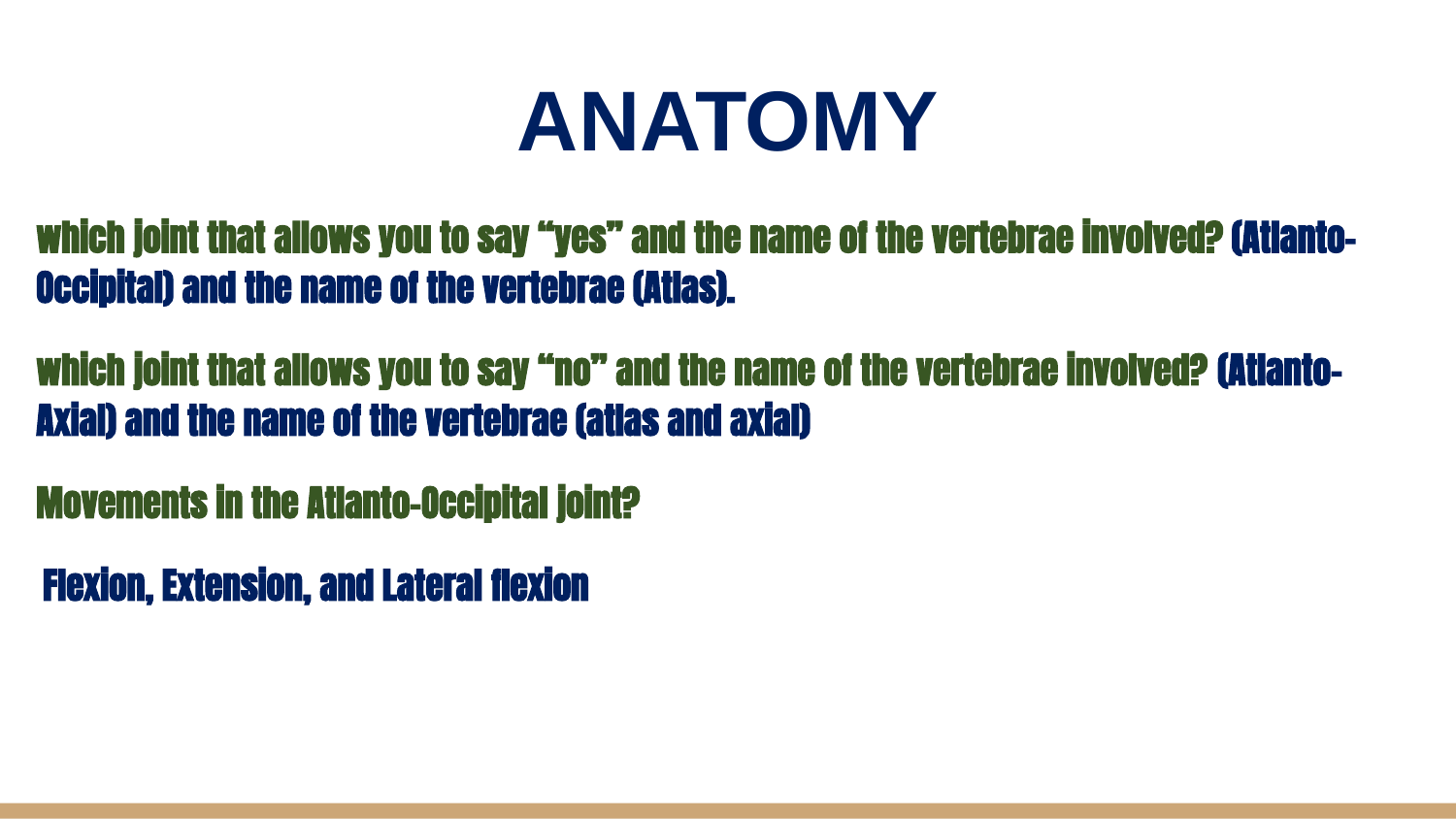

# ANATOMY
which joint that allows you to say “yes” and the name of the vertebrae involved?  (Atlanto-Occipital) and the name of the vertebrae (Atlas).
which joint that allows you to say “no” and the name of the vertebrae involved? (Atlanto-Axial) and the name of the vertebrae (atlas and axial)
Movements in the Atlanto-Occipital joint?
  Flexion, Extension, and Lateral flexion